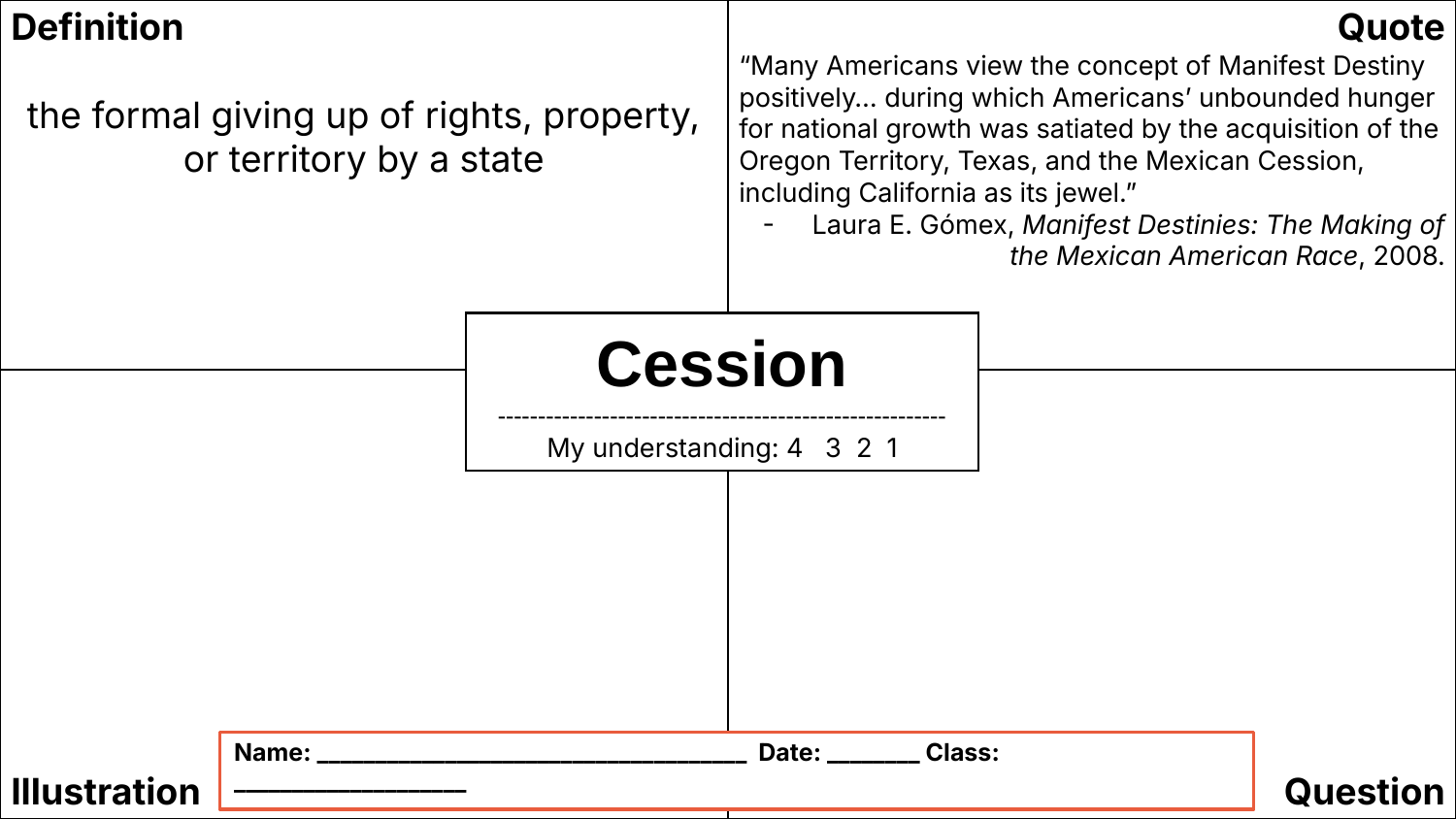

| Definition the formal giving up of rights, property, or territory by a state | Quote “Many Americans view the concept of Manifest Destiny positively… during which Americans’ unbounded hunger for national growth was satiated by the acquisition of the Oregon Territory, Texas, and the Mexican Cession, including California as its jewel.” Laura E. Gómex, Manifest Destinies: The Making of the Mexican American Race, 2008. |
| --- | --- |
| Illustration | Question |
Cession
--------------------------------------------------------
My understanding: 4   3  2  1
Name: _____________________________________  Date: ________ Class: ____________________